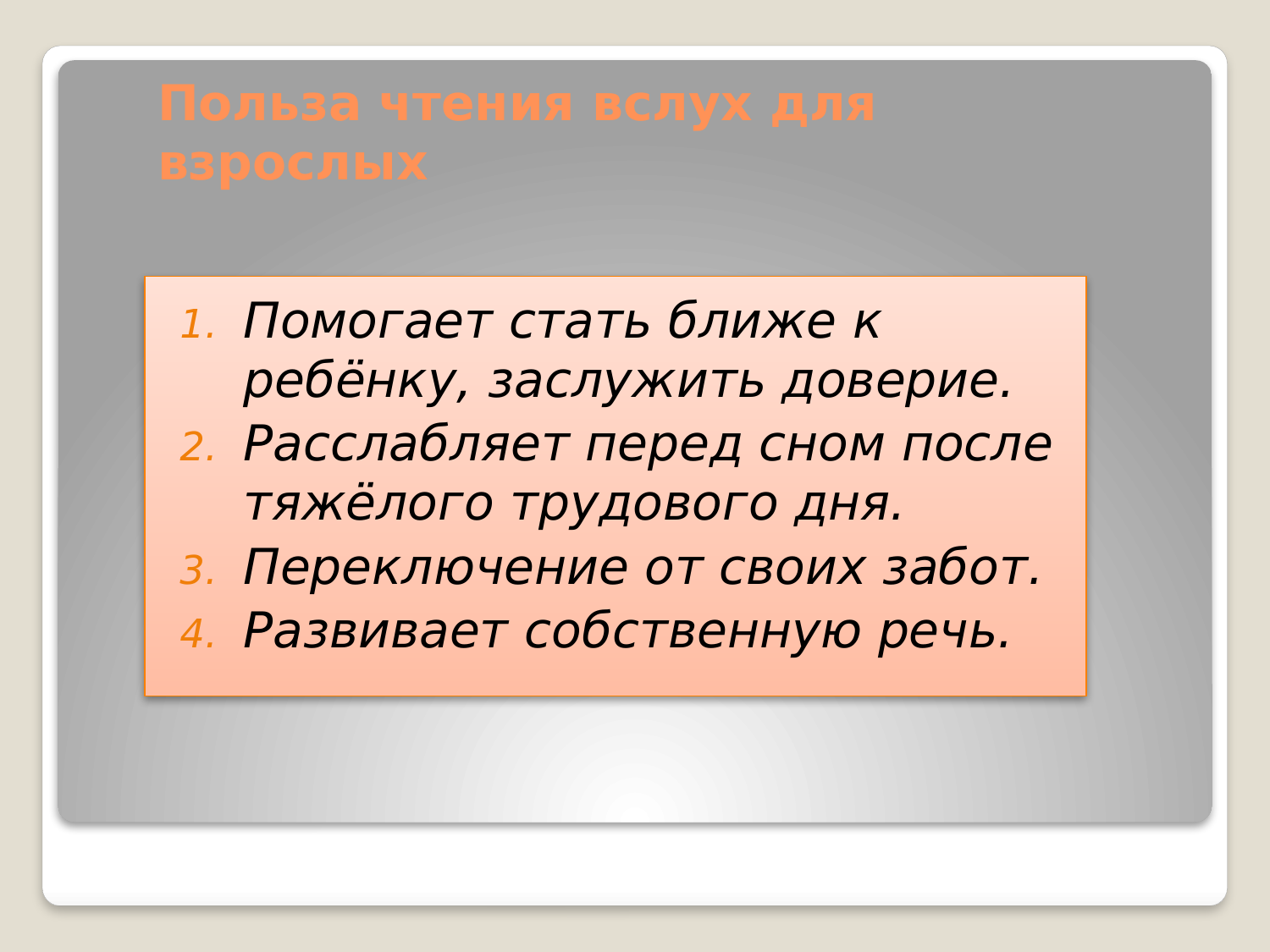

# Польза чтения вслух для взрослых
Помогает стать ближе к ребёнку, заслужить доверие.
Расслабляет перед сном после тяжёлого трудового дня.
Переключение от своих забот.
Развивает собственную речь.